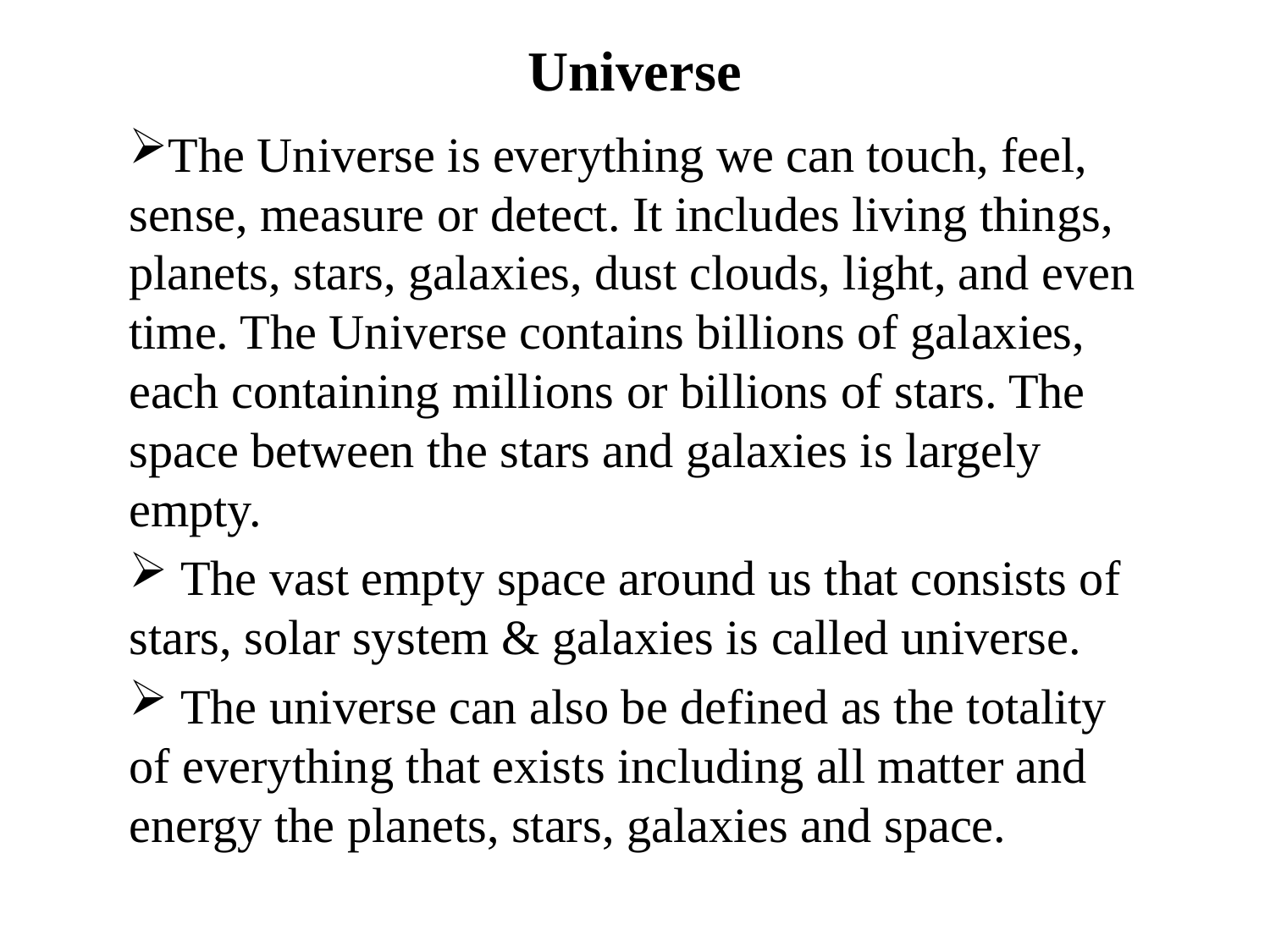

# Universe
The Universe is everything we can touch, feel, sense, measure or detect. It includes living things, planets, stars, galaxies, dust clouds, light, and even time. The Universe contains billions of galaxies, each containing millions or billions of stars. The space between the stars and galaxies is largely empty.
 The vast empty space around us that consists of stars, solar system & galaxies is called universe.
 The universe can also be defined as the totality of everything that exists including all matter and energy the planets, stars, galaxies and space.